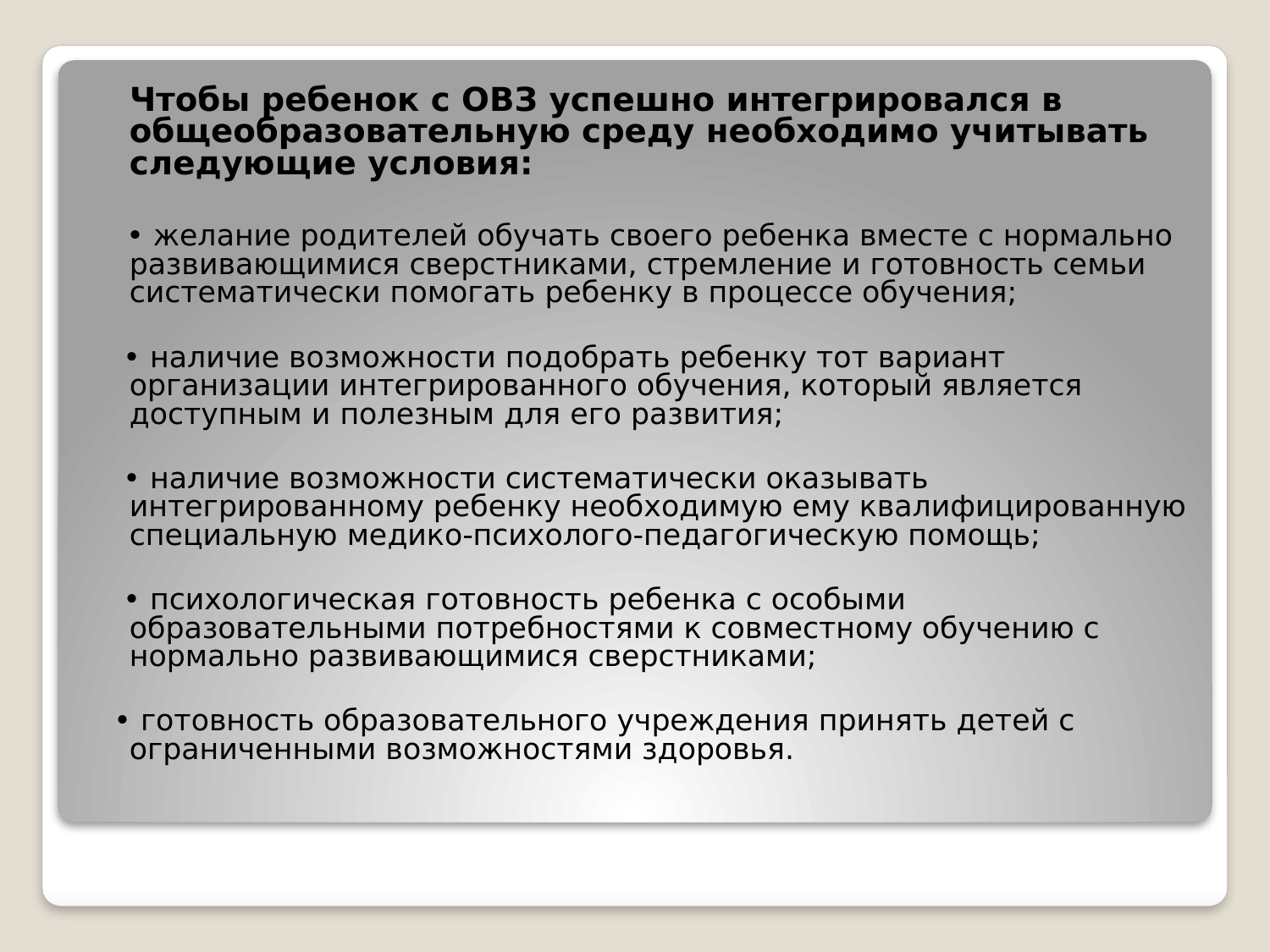

Чтобы ребенок с ОВЗ успешно интегрировался в общеобразовательную среду необходимо учитывать следующие условия:

   • желание родителей обучать своего ребенка вместе с нормально развивающимися сверстниками, стремление и готовность семьи систематически помогать ребенку в процессе обучения;

   • наличие возможности подобрать ребенку тот вариант организации интегрированного обучения, который является доступным и полезным для его развития;

   • наличие возможности систематически оказывать интегрированному ребенку необходимую ему квалифицированную специальную медико-психолого-педагогическую помощь;

   • психологическая готовность ребенка с особыми образовательными потребностями к совместному обучению с нормально развивающимися сверстниками;

  • готовность образовательного учреждения принять детей с ограниченными возможностями здоровья.